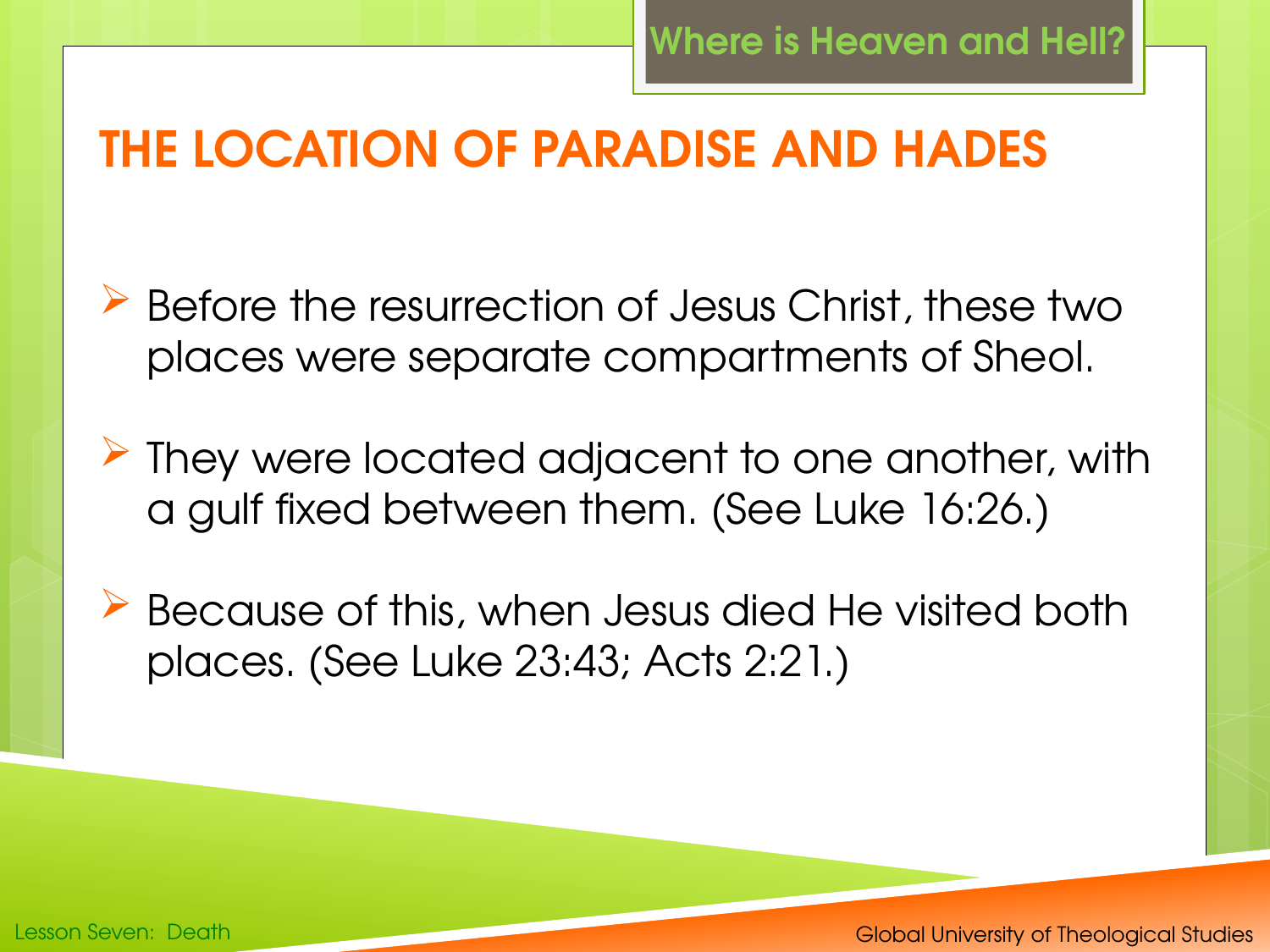

Where is Heaven and Hell?
THE LOCATION OF PARADISE AND HADES

Before the resurrection of Jesus Christ, these two places were separate compartments of Sheol.

They were located adjacent to one another, with a gulf fixed between them. (See Luke 16:26.)

Because of this, when Jesus died He visited both places. (See Luke 23:43; Acts 2:21.)

 Global University of Theological Studies
Lesson Seven:  Death